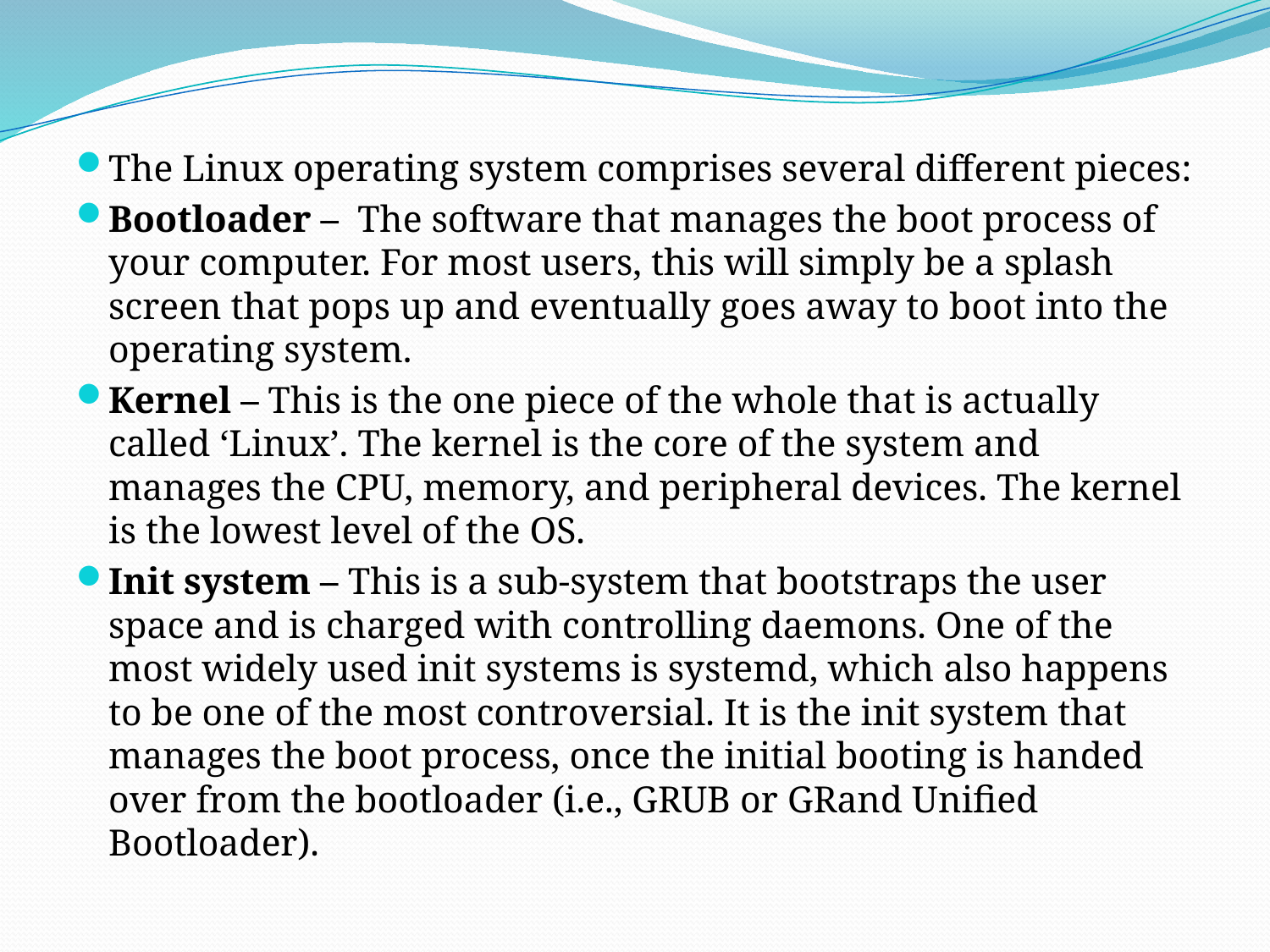

The Linux operating system comprises several different pieces:
Bootloader –  The software that manages the boot process of your computer. For most users, this will simply be a splash screen that pops up and eventually goes away to boot into the operating system.
Kernel – This is the one piece of the whole that is actually called ‘Linux’. The kernel is the core of the system and manages the CPU, memory, and peripheral devices. The kernel is the lowest level of the OS.
Init system – This is a sub-system that bootstraps the user space and is charged with controlling daemons. One of the most widely used init systems is systemd, which also happens to be one of the most controversial. It is the init system that manages the boot process, once the initial booting is handed over from the bootloader (i.e., GRUB or GRand Unified Bootloader).